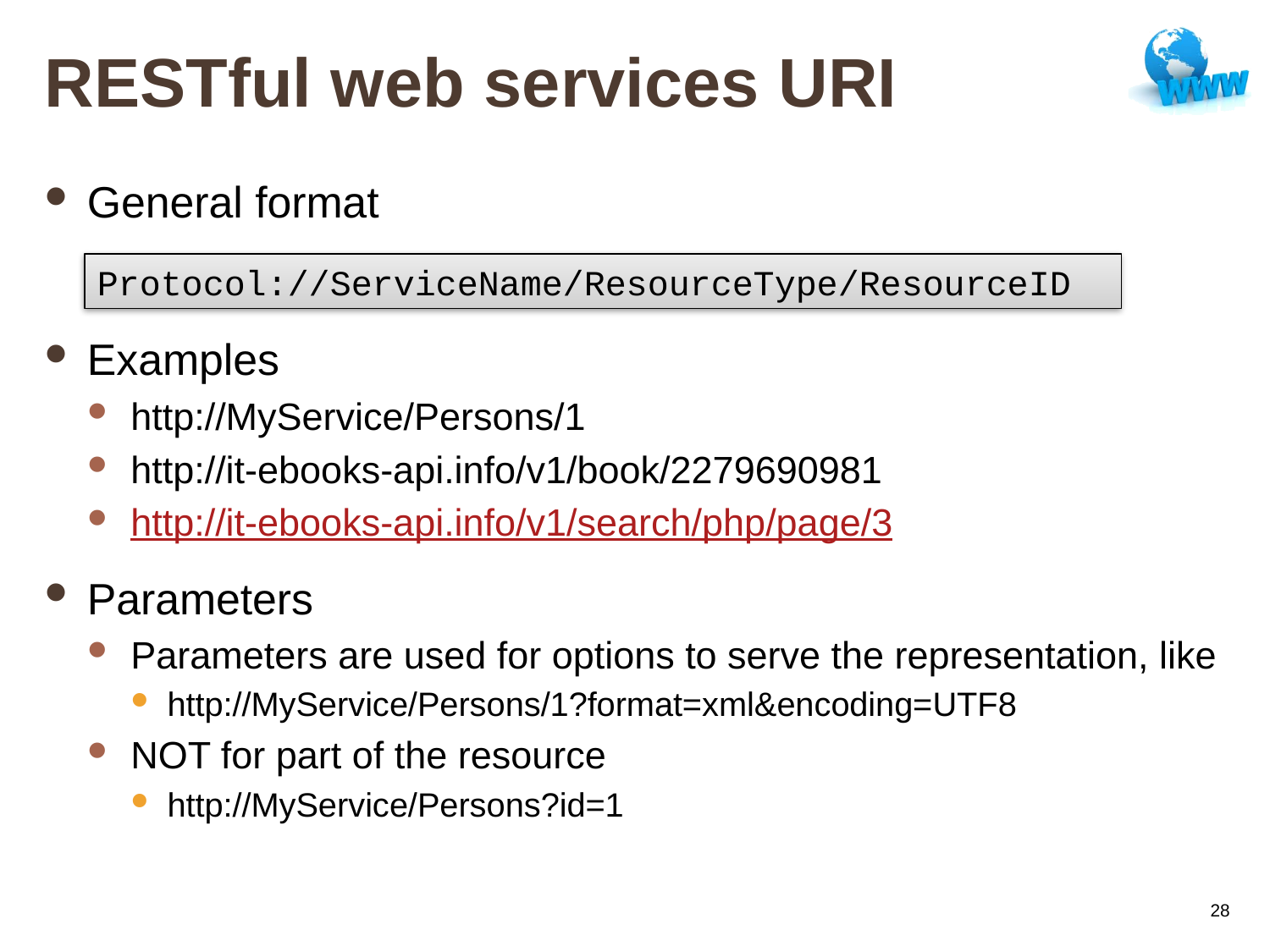

# RESTful web services URI
General format

Examples
http://MyService/Persons/1
http://it-ebooks-api.info/v1/book/2279690981
http://it-ebooks-api.info/v1/search/php/page/3
Parameters
Parameters are used for options to serve the representation, like
http://MyService/Persons/1?format=xml&encoding=UTF8
NOT for part of the resource
http://MyService/Persons?id=1
Protocol://ServiceName/ResourceType/ResourceID
28